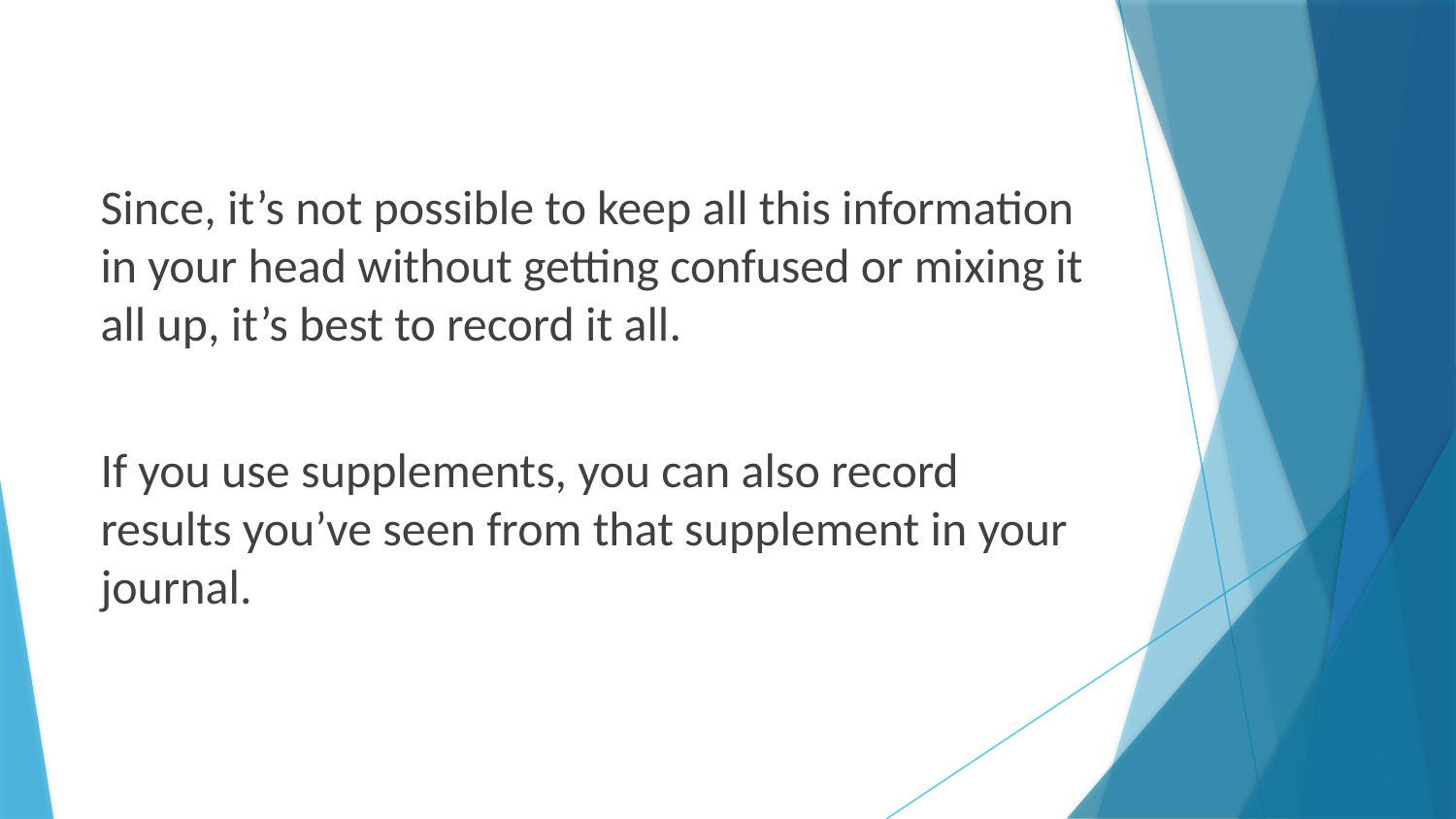

Since, it’s not possible to keep all this information in your head without getting confused or mixing it all up, it’s best to record it all.

If you use supplements, you can also record results you’ve seen from that supplement in your journal.